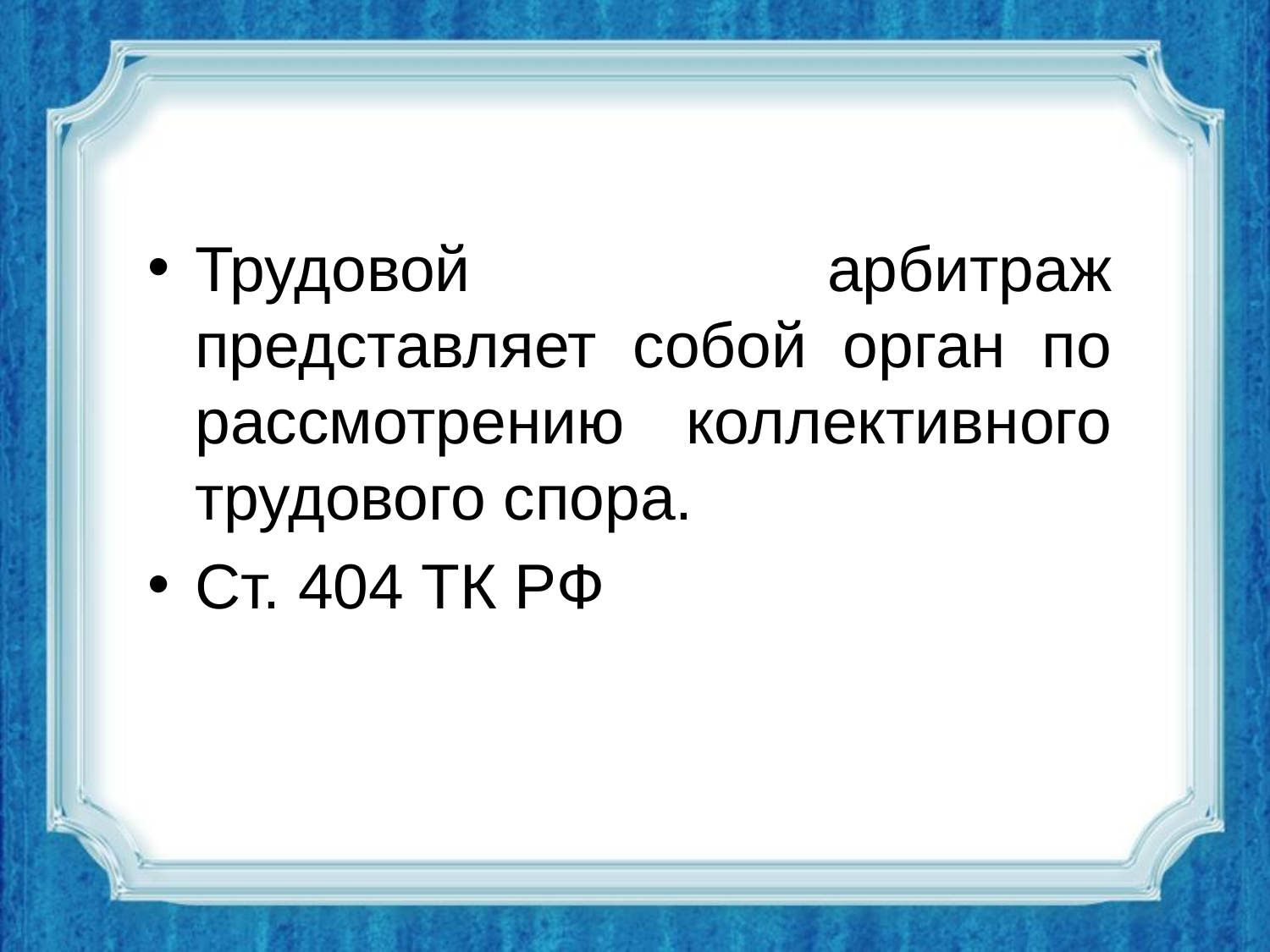

Трудовой арбитраж представляет собой орган по рассмотрению коллективного трудового спора.
Ст. 404 ТК РФ